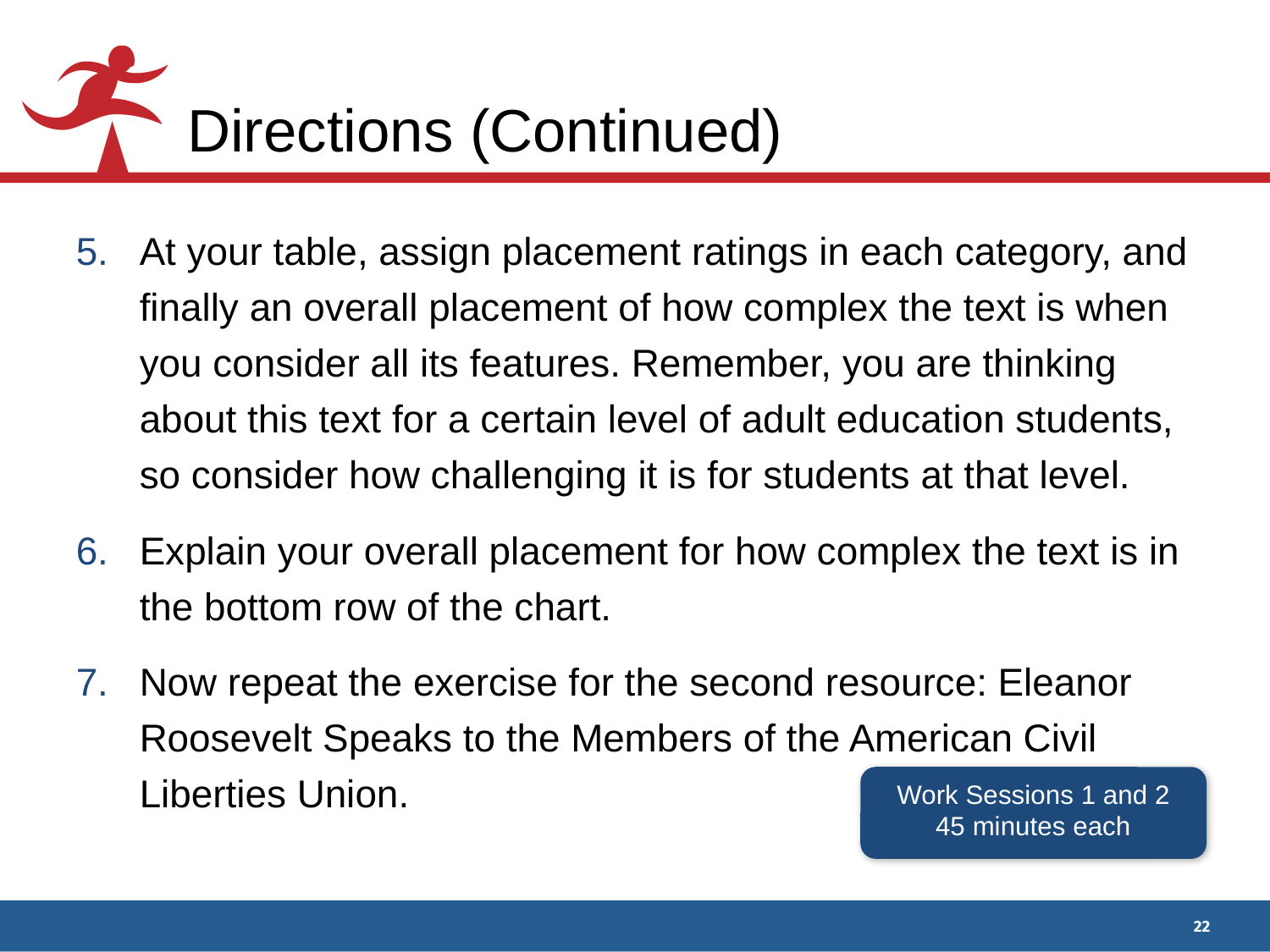

# Directions (Continued)
At your table, assign placement ratings in each category, and finally an overall placement of how complex the text is when you consider all its features. Remember, you are thinking about this text for a certain level of adult education students, so consider how challenging it is for students at that level.
Explain your overall placement for how complex the text is in the bottom row of the chart.
Now repeat the exercise for the second resource: Eleanor Roosevelt Speaks to the Members of the American Civil Liberties Union.

Work Sessions 1 and 2
45 minutes each